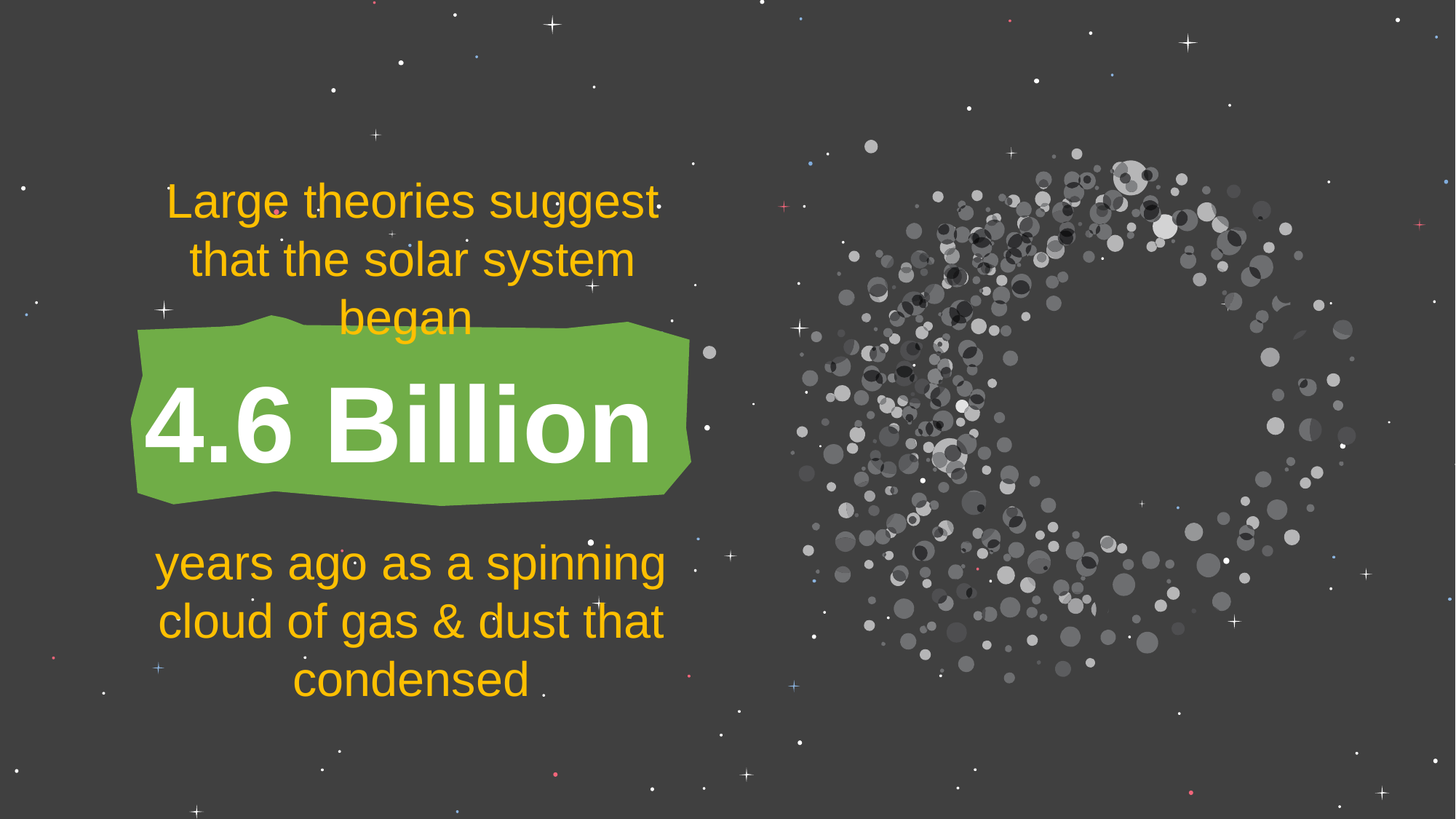

Large theories suggest that the solar system began

4.6 Billion
years ago as a spinning cloud of gas & dust that condensed